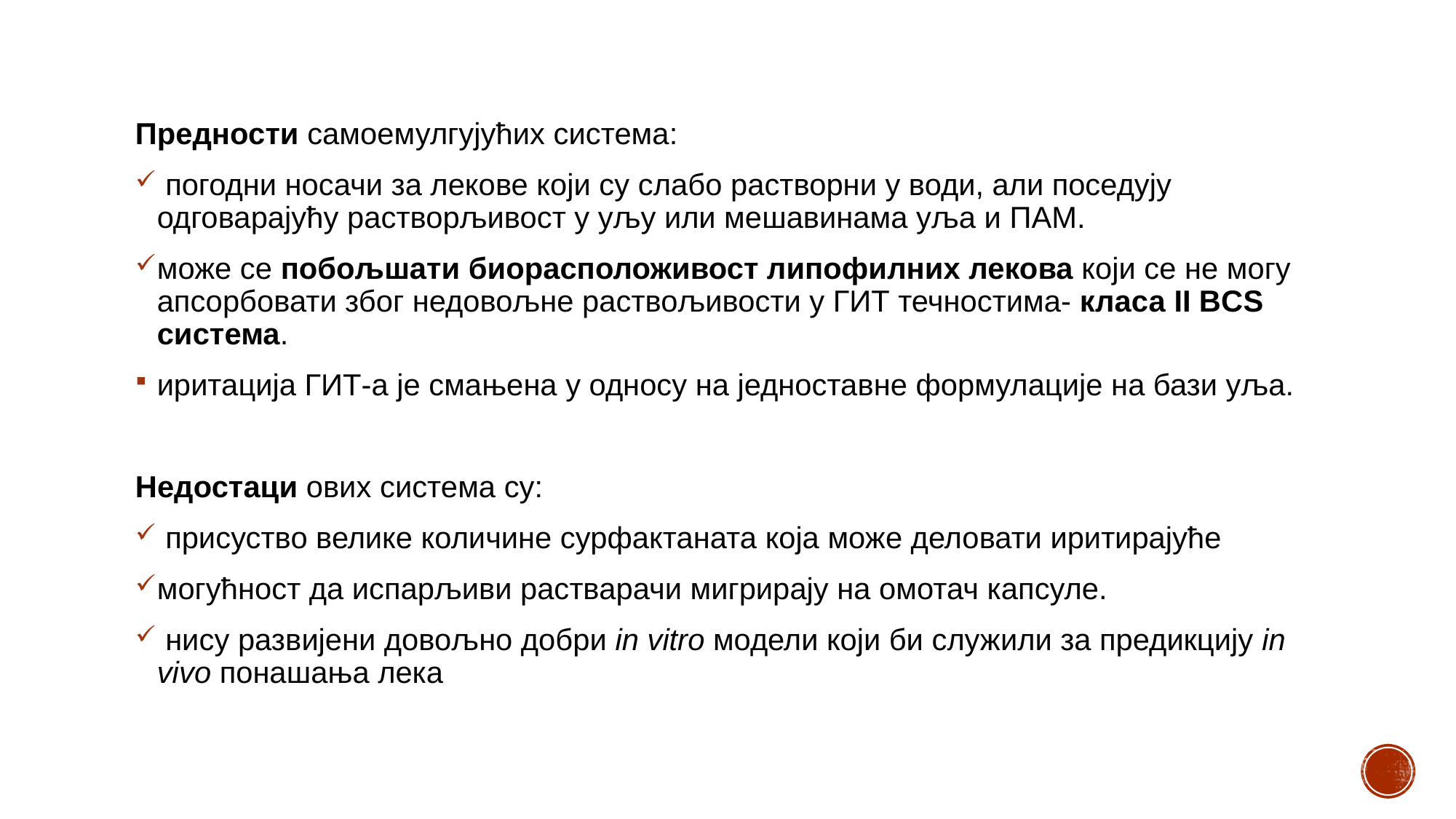

Предности самоемулгујућих система:
 погодни носачи за лекове који су слабо растворни у води, али поседују одговарајућу растворљивост у уљу или мешавинама уља и ПАМ.
може се побољшати биорасположивост липофилних лекова који се не могу апсорбовати због недовољне раствољивости у ГИТ течностима- класа II BCS система.
иритација ГИТ-а је смањена у односу на једноставне формулације на бази уља.

Недостаци ових система су:
 присуство велике количине сурфактаната која може деловати иритирајуће
могућност да испарљиви растварачи мигрирају на омотач капсуле.
 нису развијени довољно добри in vitro модели који би служили за предикцију in vivo понашања лека